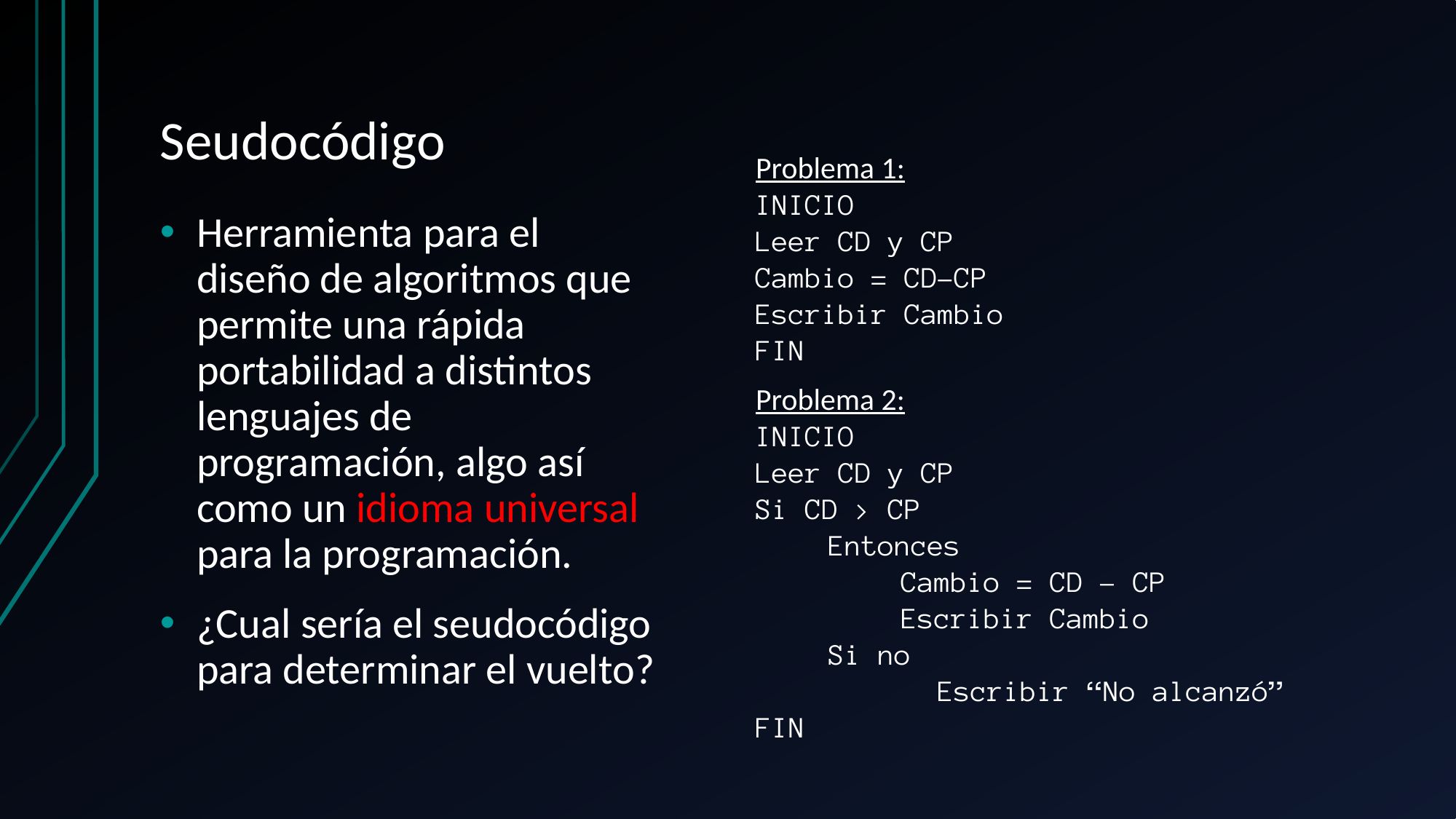

# Seudocódigo
Problema 1:
INICIO
Leer CD y CP
Cambio = CD-CP
Escribir Cambio
FIN
Herramienta para el diseño de algoritmos que permite una rápida portabilidad a distintos lenguajes de programación, algo así como un idioma universal para la programación.
¿Cual sería el seudocódigo para determinar el vuelto?

Problema 2:
INICIO
Leer CD y CP
Si CD > CP
Entonces
Cambio = CD – CP
Escribir Cambio
Si no
	Escribir “No alcanzó”
FIN